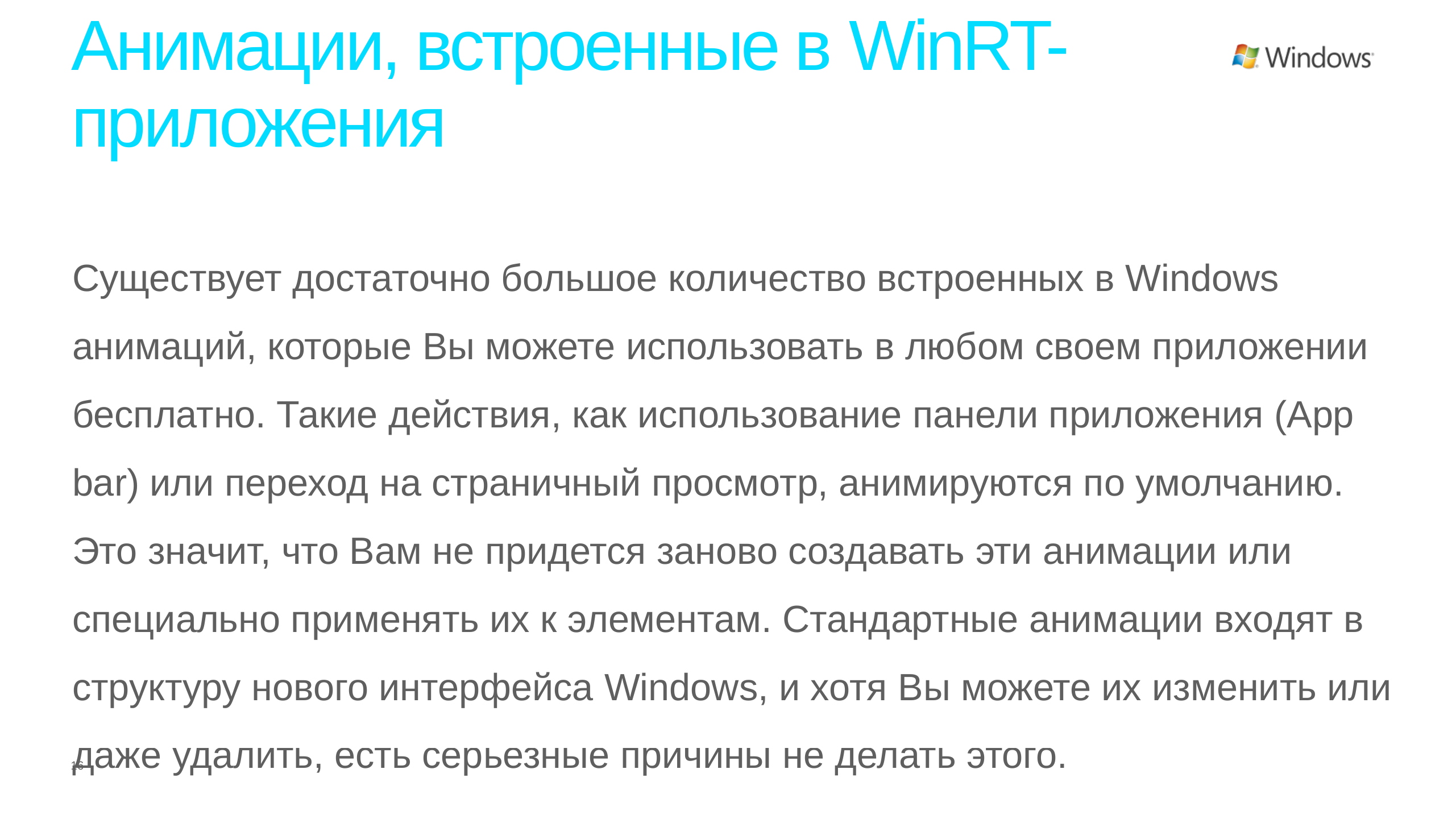

# Анимации, встроенные в WinRT-приложения
Существует достаточно большое количество встроенных в Windows анимаций, которые Вы можете использовать в любом своем приложении бесплатно. Такие действия, как использование панели приложения (App bar) или переход на страничный просмотр, анимируются по умолчанию. Это значит, что Вам не придется заново создавать эти анимации или специально применять их к элементам. Стандартные анимации входят в структуру нового интерфейса Windows, и хотя Вы можете их изменить или даже удалить, есть серьезные причины не делать этого.